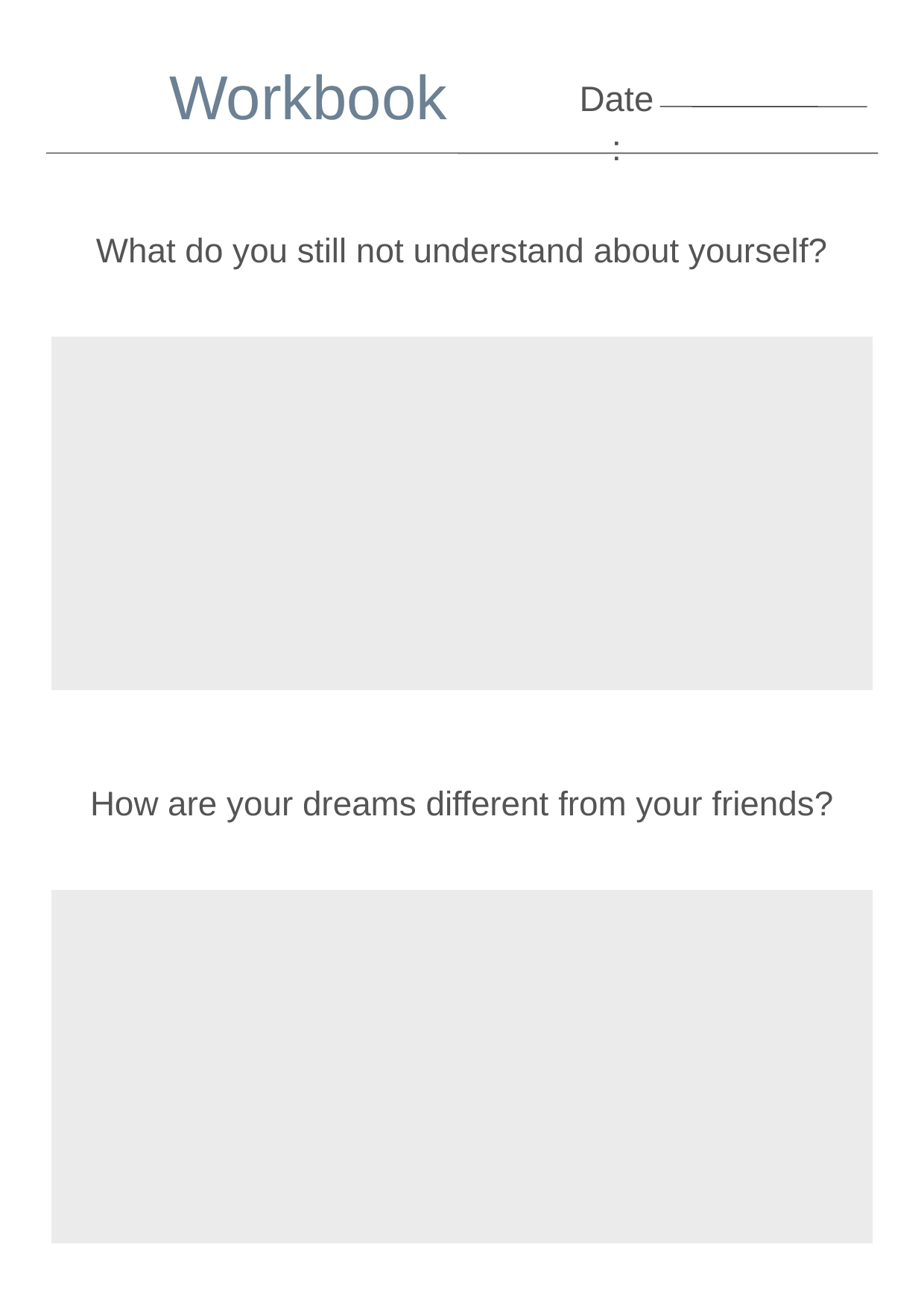

Workbook
Date:

What do you still not understand about yourself?

How are your dreams different from your friends?